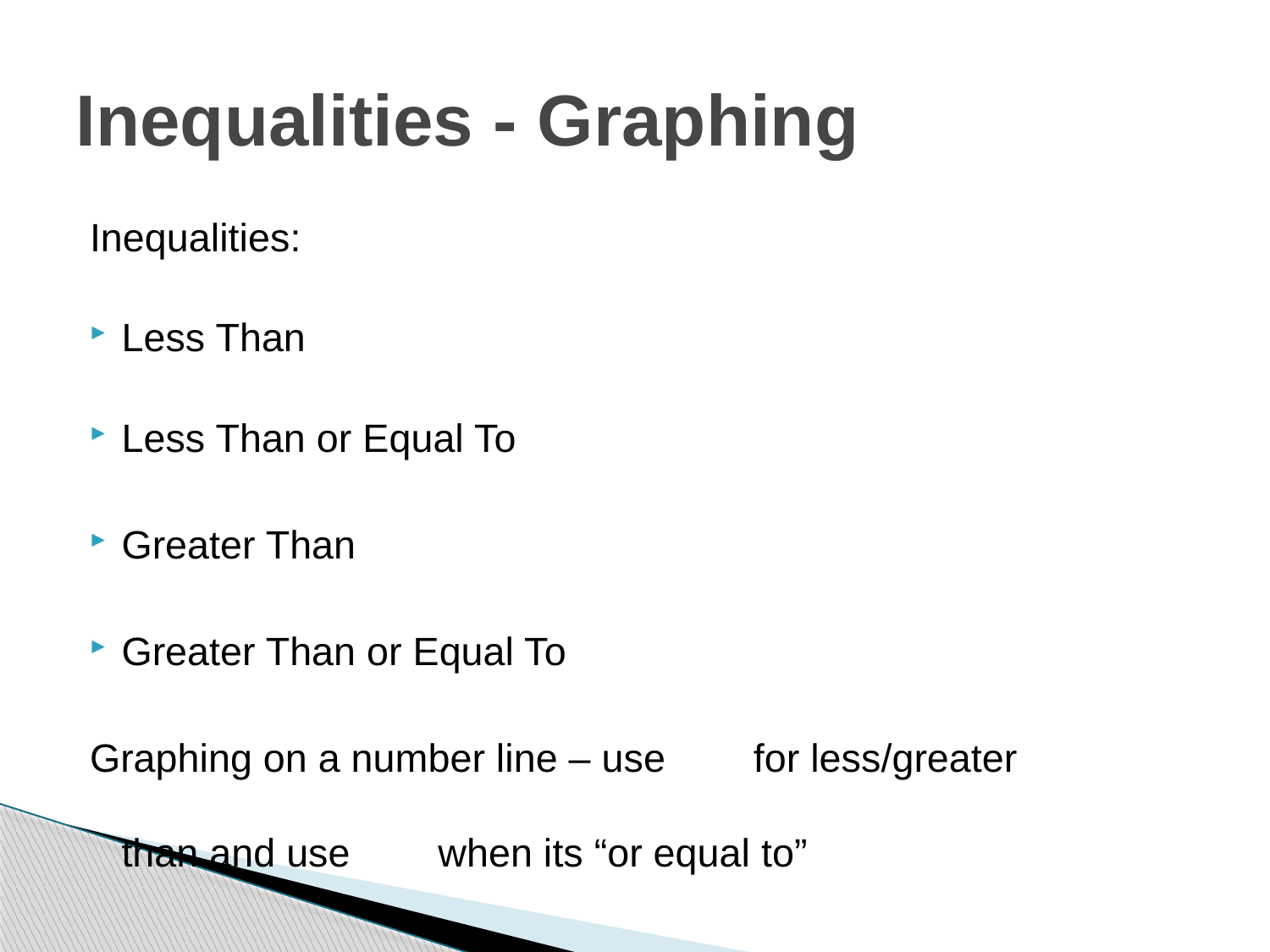

# Inequalities - Graphing
Inequalities:
Less Than
Less Than or Equal To

Greater Than

Greater Than or Equal To

Graphing on a number line – use        for less/greater
than and use        when its “or equal to”